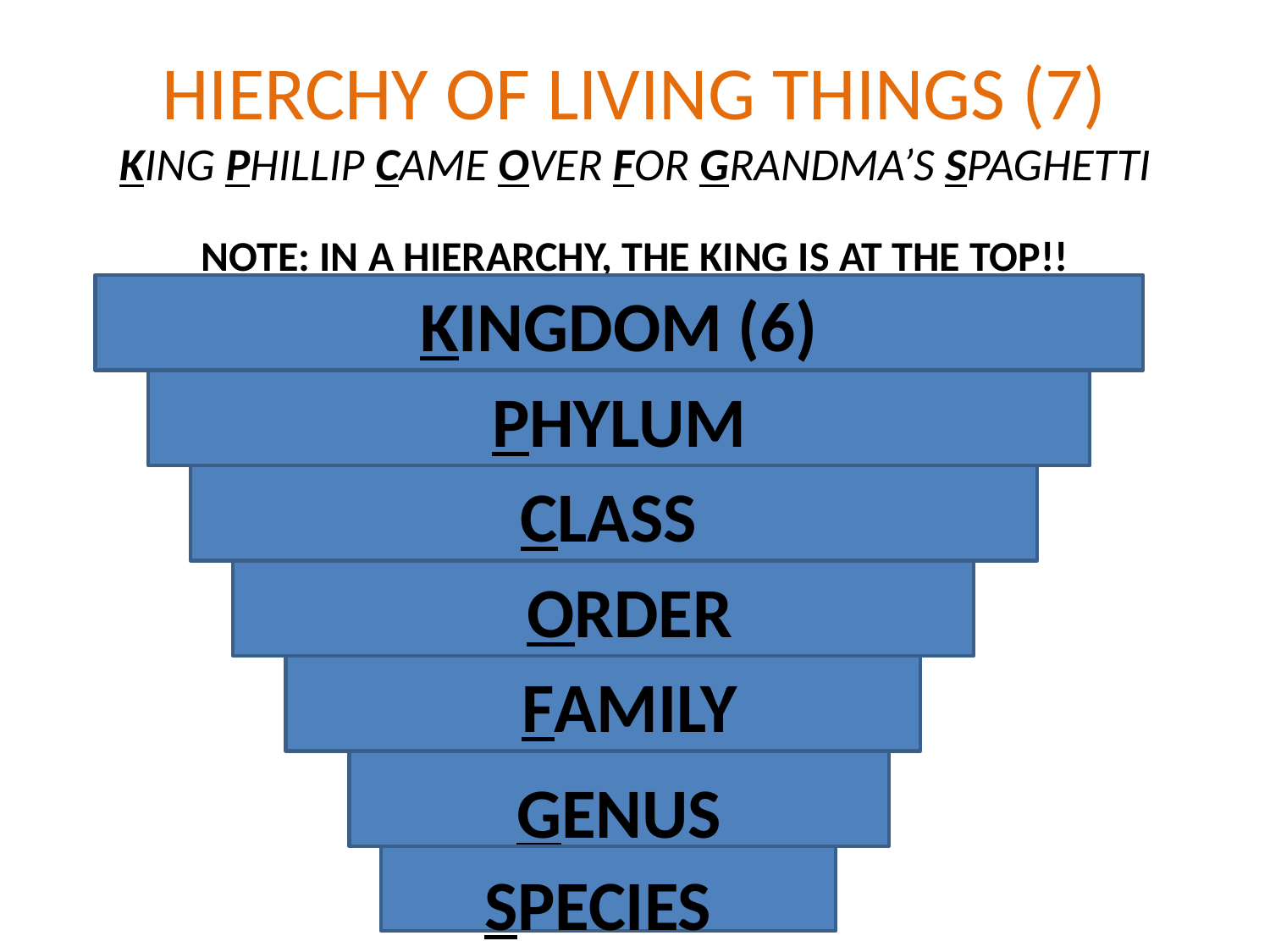

# HIERCHY OF LIVING THINGS (7) KING PHILLIP CAME OVER FOR GRANDMA’S SPAGHETTI
NOTE: IN A HIERARCHY, THE KING IS AT THE TOP!!

KINGDOM (6)

PHYLUM

CLASS

ORDER

FAMILY

GENUS

SPECIES